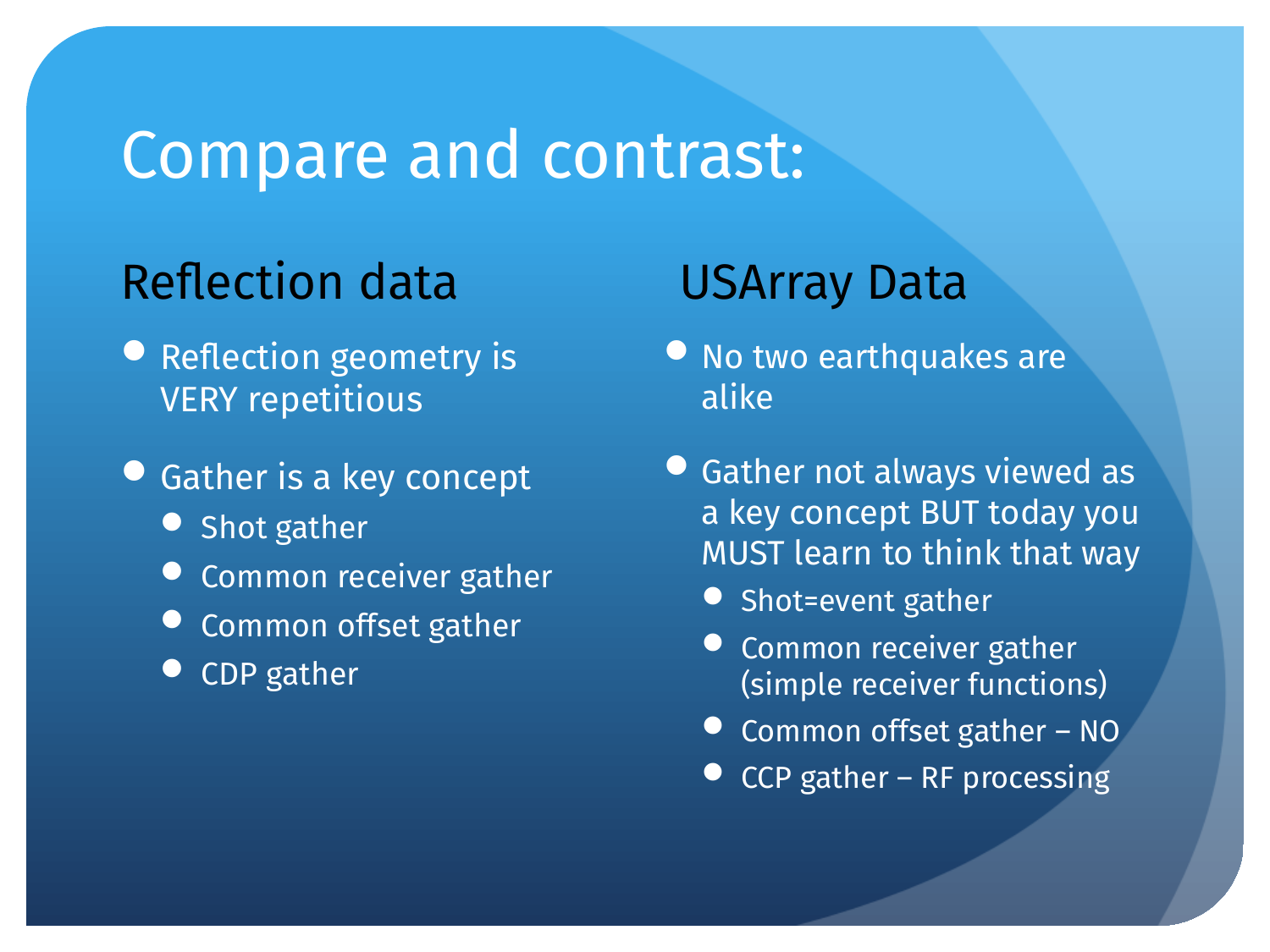

# Compare and contrast:
Reflection data
USArray Data
Reflection geometry is VERY repetitious
Gather is a key concept
Shot gather
Common receiver gather
Common offset gather
CDP gather
No two earthquakes are alike
Gather not always viewed as a key concept BUT today you MUST learn to think that way
Shot=event gather
Common receiver gather (simple receiver functions)
Common offset gather – NO
CCP gather – RF processing